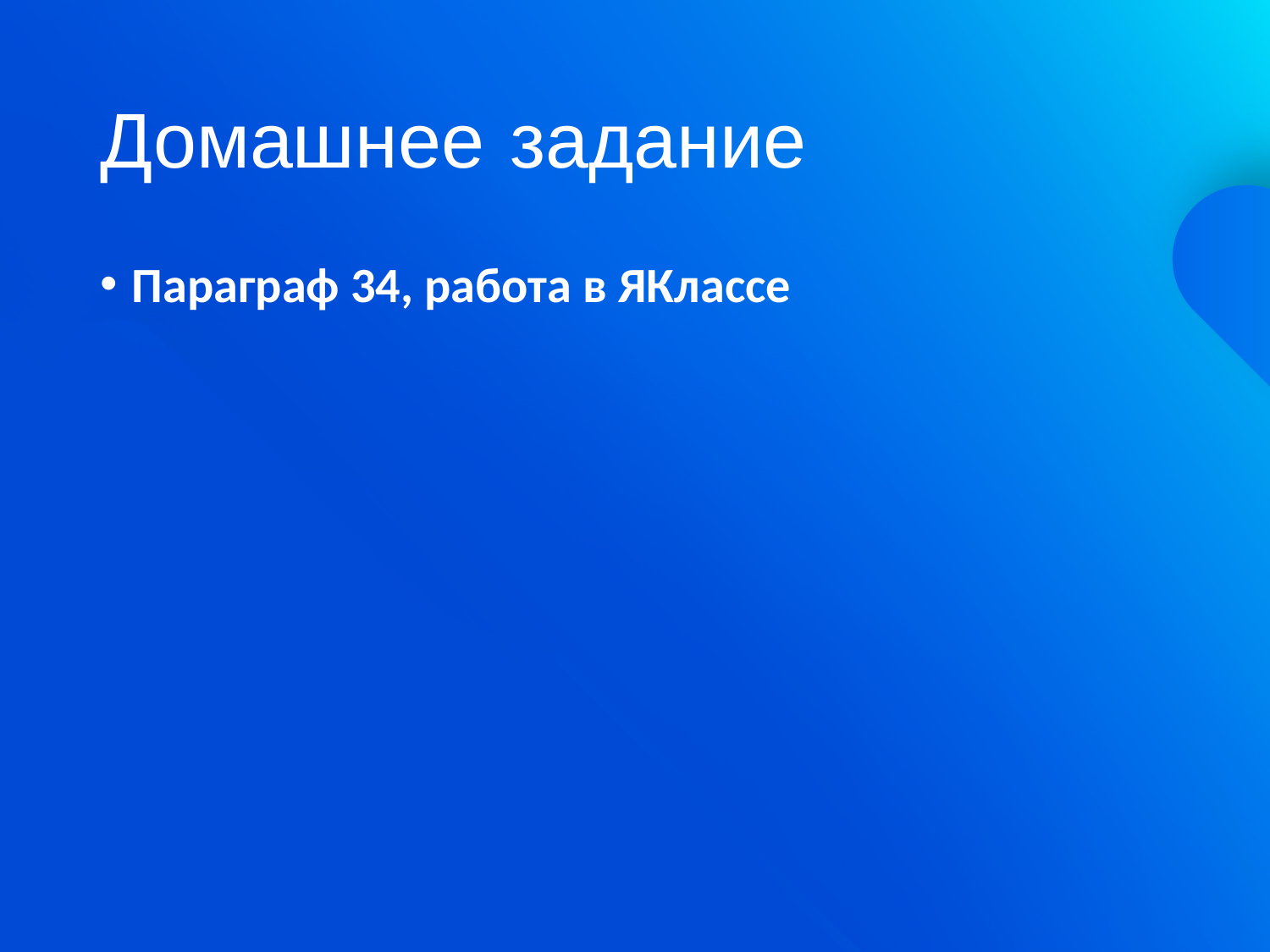

# Домашнее задание
Параграф 34, работа в ЯКлассе